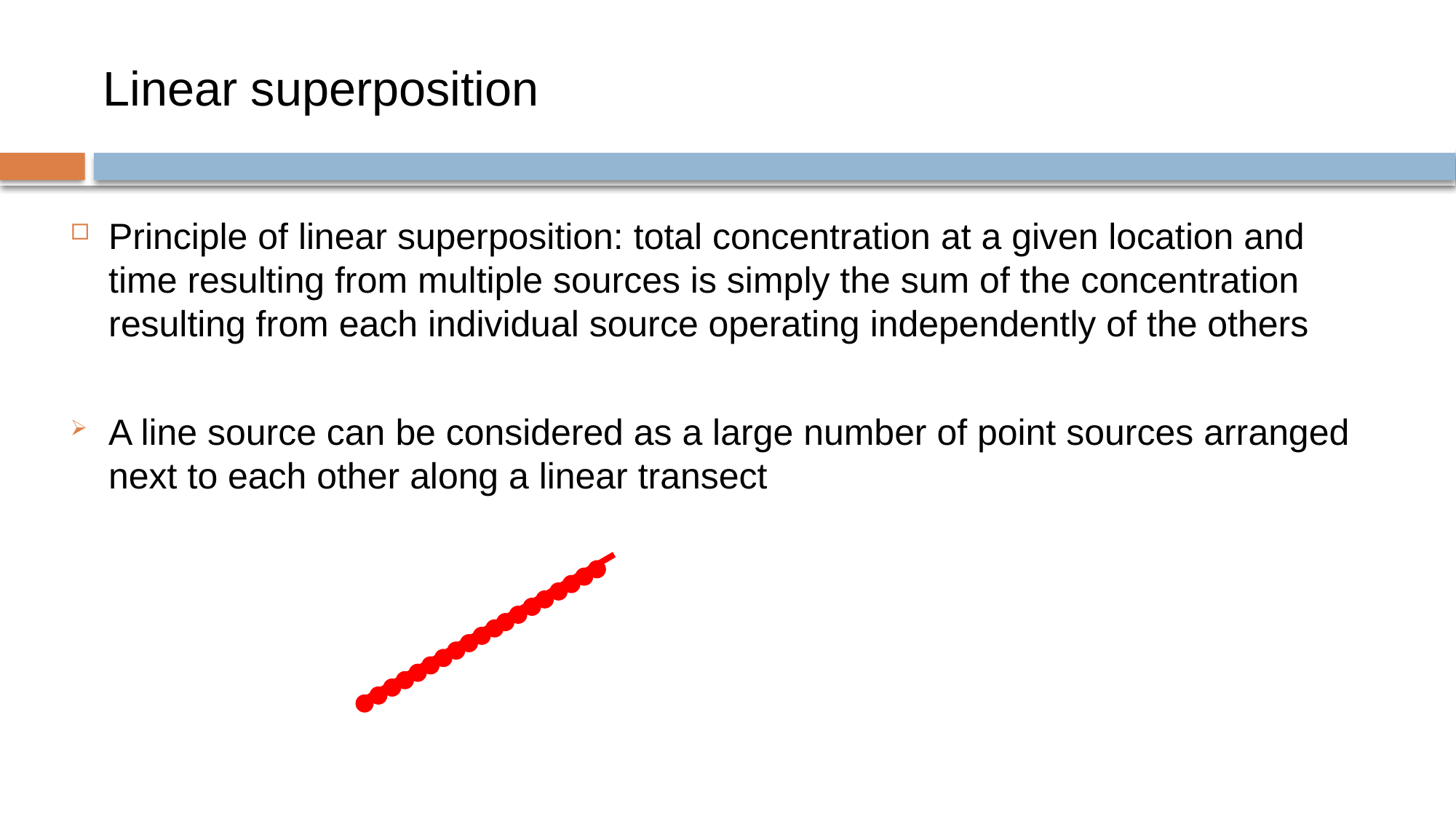

# Linear superposition
Principle of linear superposition: total concentration at a given location and time resulting from multiple sources is simply the sum of the concentration resulting from each individual source operating independently of the others

A line source can be considered as a large number of point sources arranged next to each other along a linear transect